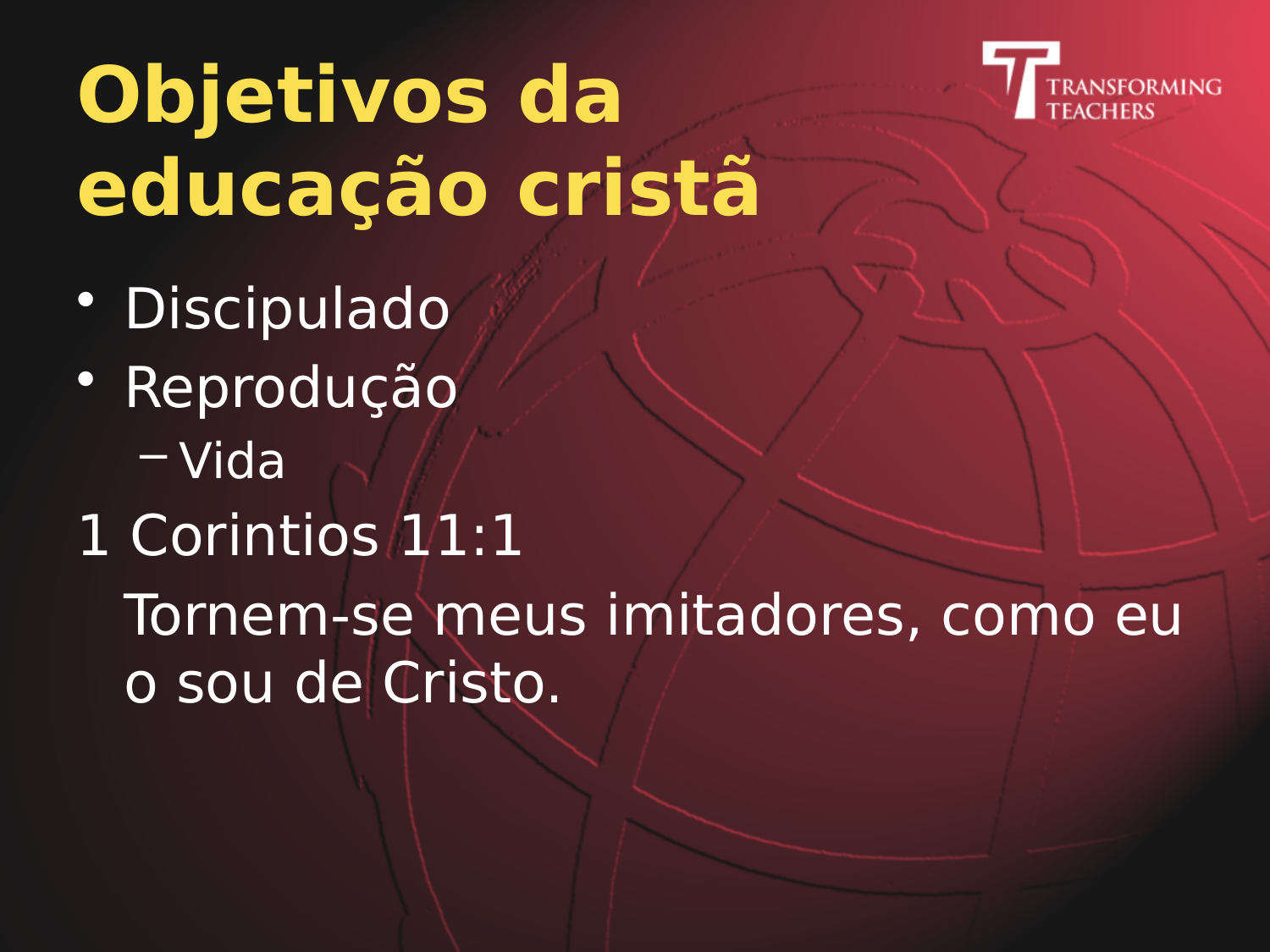

# Objetivos da educação cristã
Discipulado
Reprodução
Vida
1 Corintios 11:1
	Tornem-se meus imitadores, como eu o sou de Cristo.